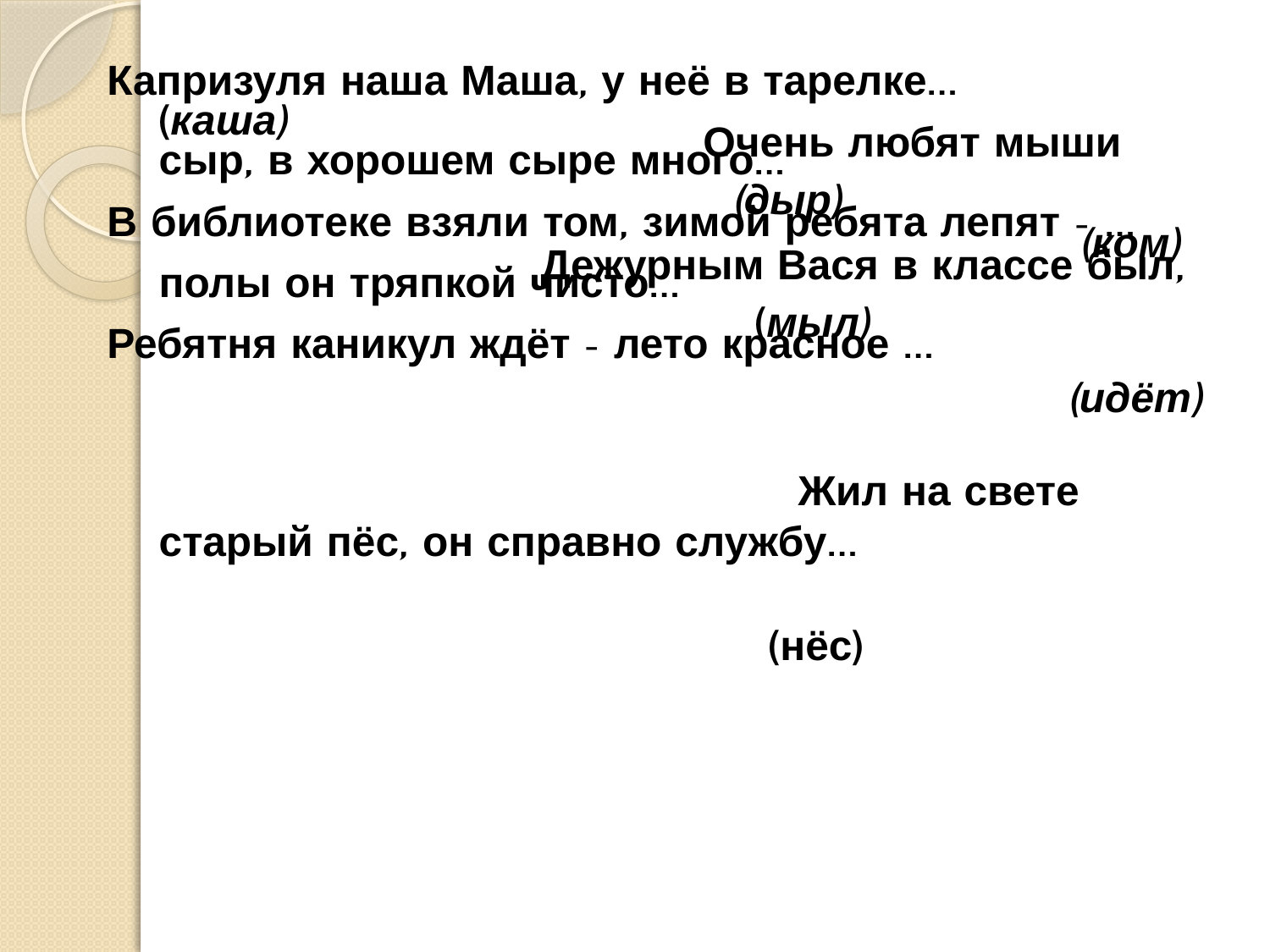

Капризуля наша Маша, у неё в тарелке…
                                                                         (каша)
                                            Очень любят мыши сыр, в хорошем сыре много…
                                                                                                                                       (дыр)
В библиотеке взяли том, зимой ребята лепят - …
                                                                              (ком)
                                Дежурным Вася в классе был, полы он тряпкой чисто…
                                                                                                                              (мыл)
Ребятня каникул ждёт - лето красное …
                                                                             (идёт)

                                                   Жил на свете старый пёс, он справно службу…
                                                                                                                               (нёс)